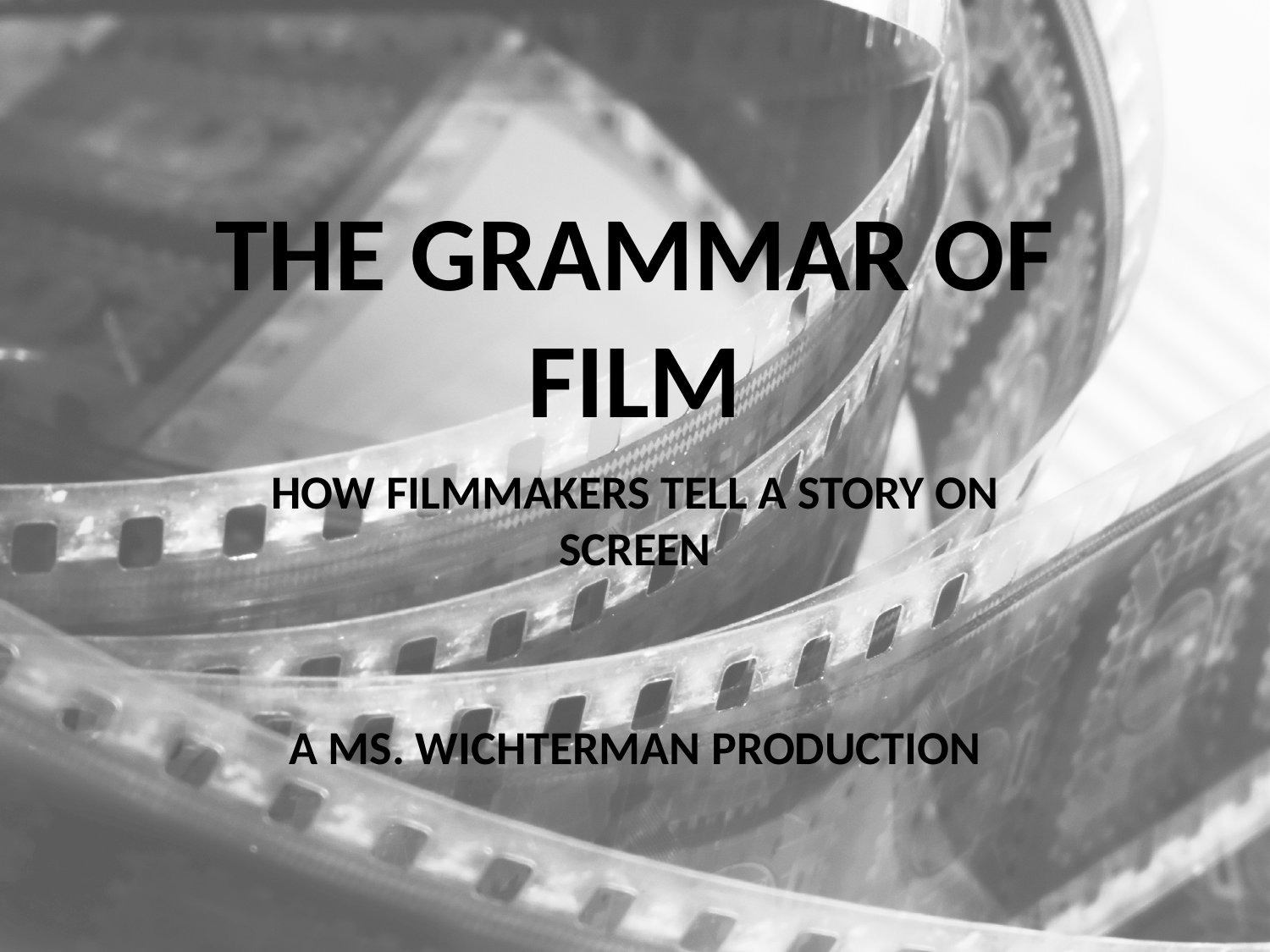

# The Grammar of Film
How Filmmakers tell a story on screen

A Ms. Wichterman Production